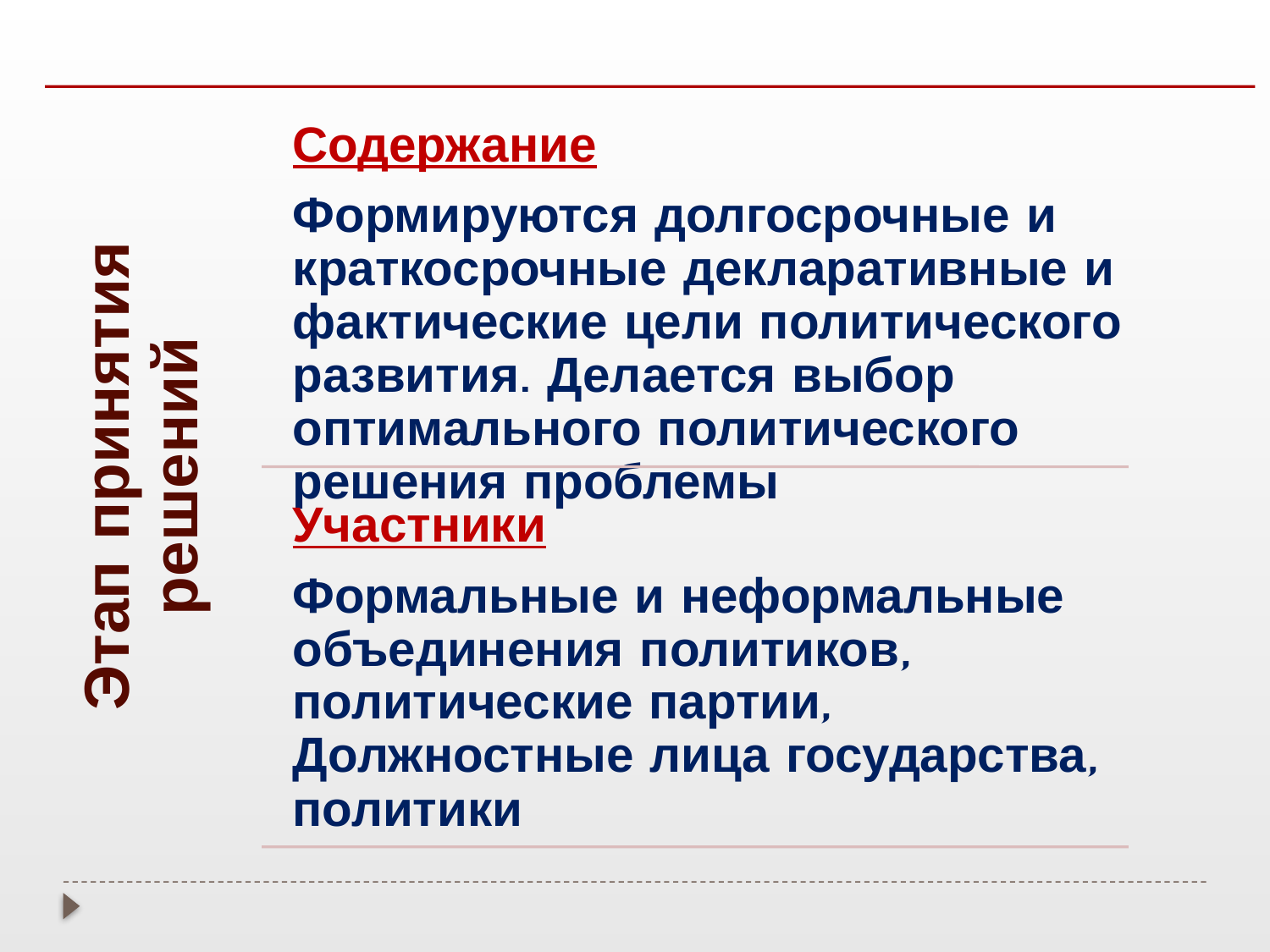

Этап принятия решений
Содержание
Формируются долгосрочные и краткосрочные декларативные и фактические цели политического развития. Делается выбор оптимального политического решения проблемы
Участники
Формальные и неформальные объединения политиков, политические партии, Должностные лица государства, политики